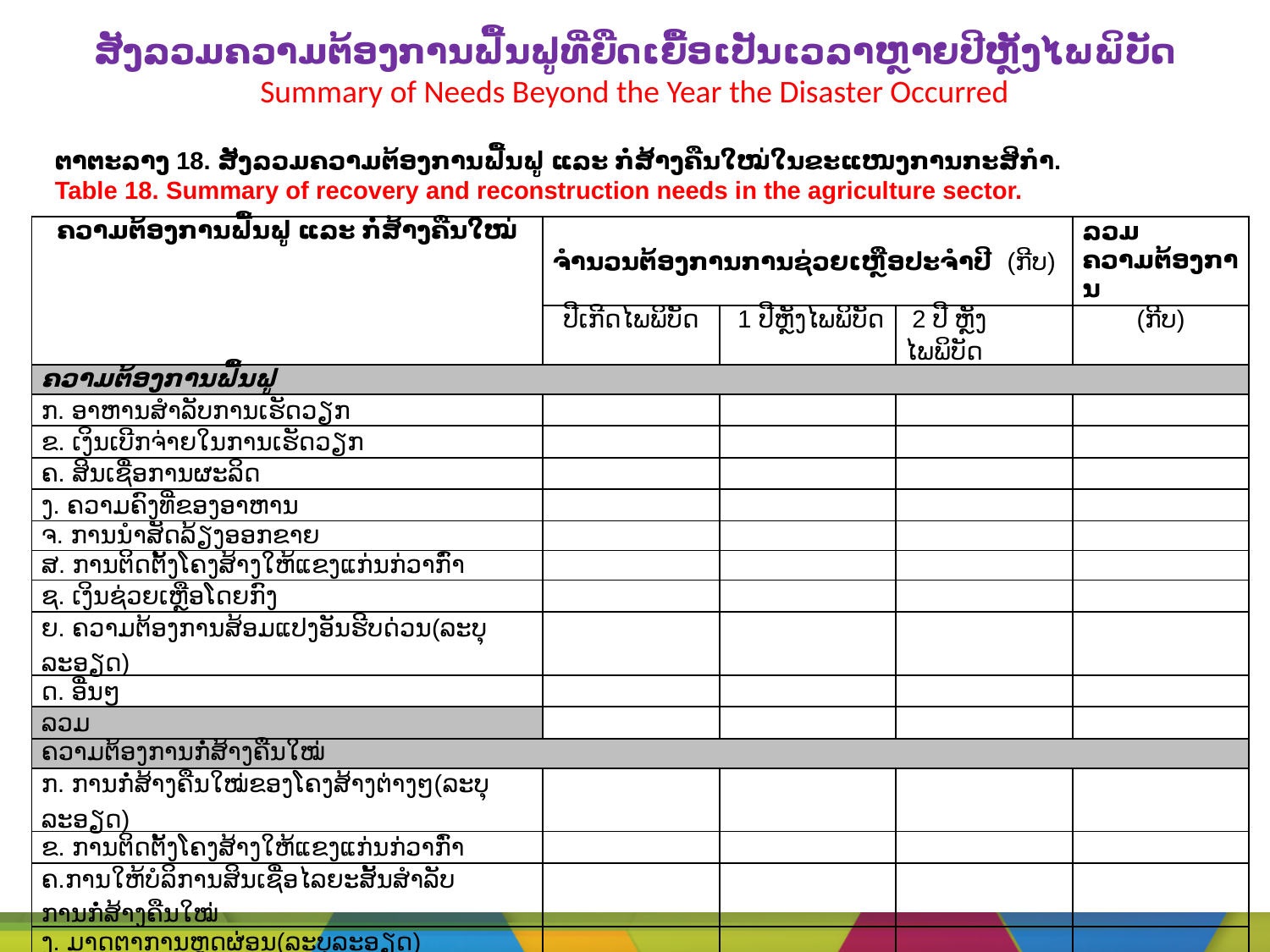

# ສັງລວມຄວາມຕ້ອງການຟື້ນຟູທີ່ຍືດເຍື້ອເປັນເວລາຫຼາຍປີຫຼັງໄພພິບັດ Summary of Needs Beyond the Year the Disaster Occurred
ຕາຕະລາງ 18. ສັງລວມຄວາມຕ້ອງການຟື້ນຟູ ແລະ ກໍ່ສ້າງຄືນໃໝ່ໃນຂະແໜງການກະສິກຳ.
Table 18. Summary of recovery and reconstruction needs in the agriculture sector.

| ຄວາມຕ້ອງການຟື້ນຟູ ແລະ ກໍ່ສ້າງຄືນໃໝ່ | ຈໍານວນຕ້ອງການການຊ່ວຍເຫຼືອປະຈໍາປີ (ກີບ) |  |  | ລວມຄວາມຕ້ອງການ |
| --- | --- | --- | --- | --- |
|  | ປີເກີດໄພພິບັດ | 1 ປີຫຼັງໄພພິບັດ | 2 ປີ ຫຼັງໄພພິບັດ | (ກີບ) |
| ຄວາມຕ້ອງການຟື້ນຟູ |  |  |  |  |
| ກ. ອາຫານສຳລັບການເຮັດວຽກ |  |  |  |  |
| ຂ. ເງິນເບີກຈ່າຍໃນການເຮັດວຽກ |  |  |  |  |
| ຄ. ສິນເຊື່ອການຜະລິດ |  |  |  |  |
| ງ. ຄວາມຄົງທີ່ຂອງອາຫານ |  |  |  |  |
| ຈ. ການນຳສັດລ້ຽງອອກຂາຍ |  |  |  |  |
| ສ. ການຕິດຕັ້ງໂຄງສ້າງໃຫ້ແຂງແກ່ນກ່ວາກົ່າ |  |  |  |  |
| ຊ. ເງິນຊ່ວຍເຫຼືອໂດຍກົງ |  |  |  |  |
| ຍ. ຄວາມຕ້ອງການສ້ອມແປງອັນຮີບດ່ວນ(ລະບຸລະອຽດ) |  |  |  |  |
| ດ. ອື່ນໆ |  |  |  |  |
| ລວມ |  |  |  |  |
| ຄວາມຕ້ອງການກໍ່ສ້າງຄືນໃໝ່ |  |  |  |  |
| ກ. ການກໍ່ສ້າງຄືນໃໝ່ຂອງໂຄງສ້າງຕ່າງໆ(ລະບຸລະອຽດ) |  |  |  |  |
| ຂ. ການຕິດຕັ້ງໂຄງສ້າງໃຫ້ແຂງແກ່ນກ່ວາກົ່າ |  |  |  |  |
| ຄ.ການໃຫ້ບໍລິການສິນເຊື່ອໄລຍະສັ້ນສຳລັບການກໍ່ສ້າງຄືນໃໝ່ |  |  |  |  |
| ງ. ມາດຕາການຫຼຸດຜ່ອນ(ລະບຸລະອຽດ) |  |  |  |  |
| ຈ. ອື່ນໆ(ລະບຸລະອຽດ) |  |  |  |  |
| ລວມ |  |  |  |  |
| ລວມຍອດ |  |  |  |  |